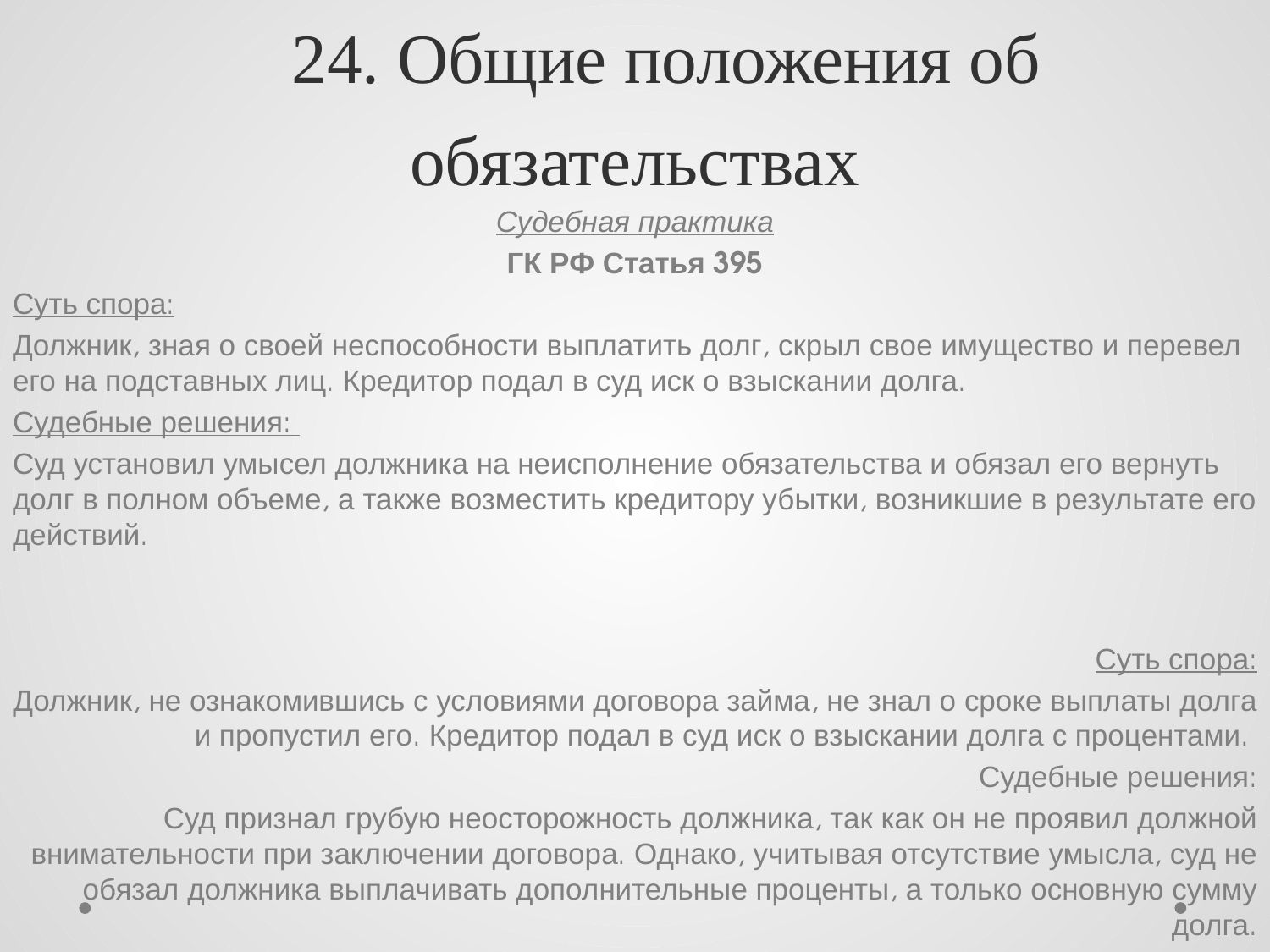

# 24. Общие положения об обязательствах
Судебная практика
ГК РФ Статья 395
Суть спора:
Должник, зная о своей неспособности выплатить долг, скрыл свое имущество и перевел его на подставных лиц. Кредитор подал в суд иск о взыскании долга.
Судебные решения:
Суд установил умысел должника на неисполнение обязательства и обязал его вернуть долг в полном объеме, а также возместить кредитору убытки, возникшие в результате его действий.

Суть спора:
Должник, не ознакомившись с условиями договора займа, не знал о сроке выплаты долга и пропустил его. Кредитор подал в суд иск о взыскании долга с процентами.
Судебные решения:
Суд признал грубую неосторожность должника, так как он не проявил должной внимательности при заключении договора. Однако, учитывая отсутствие умысла, суд не обязал должника выплачивать дополнительные проценты, а только основную сумму долга.